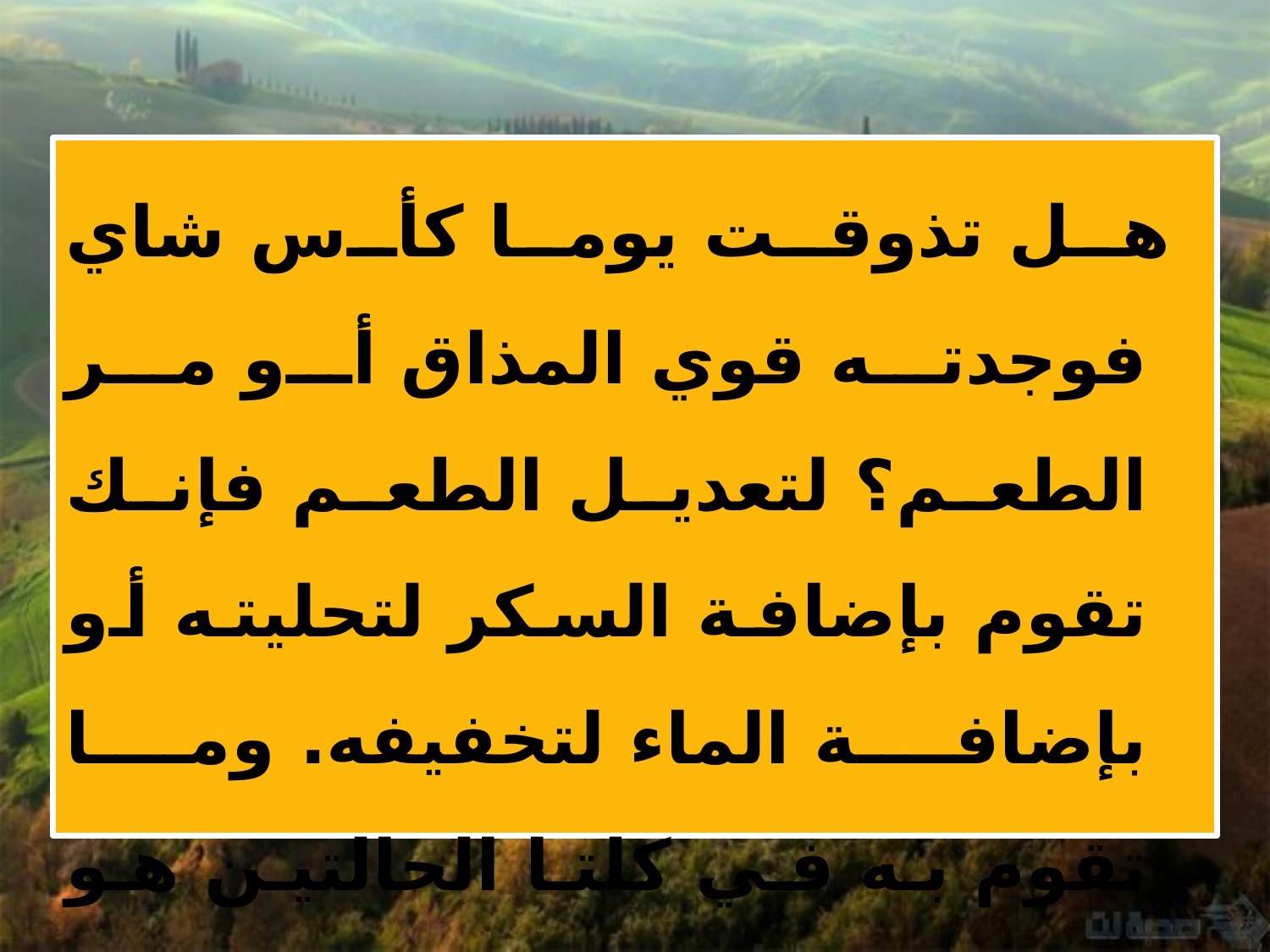

هل تذوقت يوما كأس شاي فوجدته قوي المذاق أو مر الطعم؟ لتعديل الطعم فإنك تقوم بإضافة السكر لتحليته أو بإضافة الماء لتخفيفه. وما تقوم به في كلتا الحالتين هو تغيير تركيز الجسيمات المذابة في الماء..